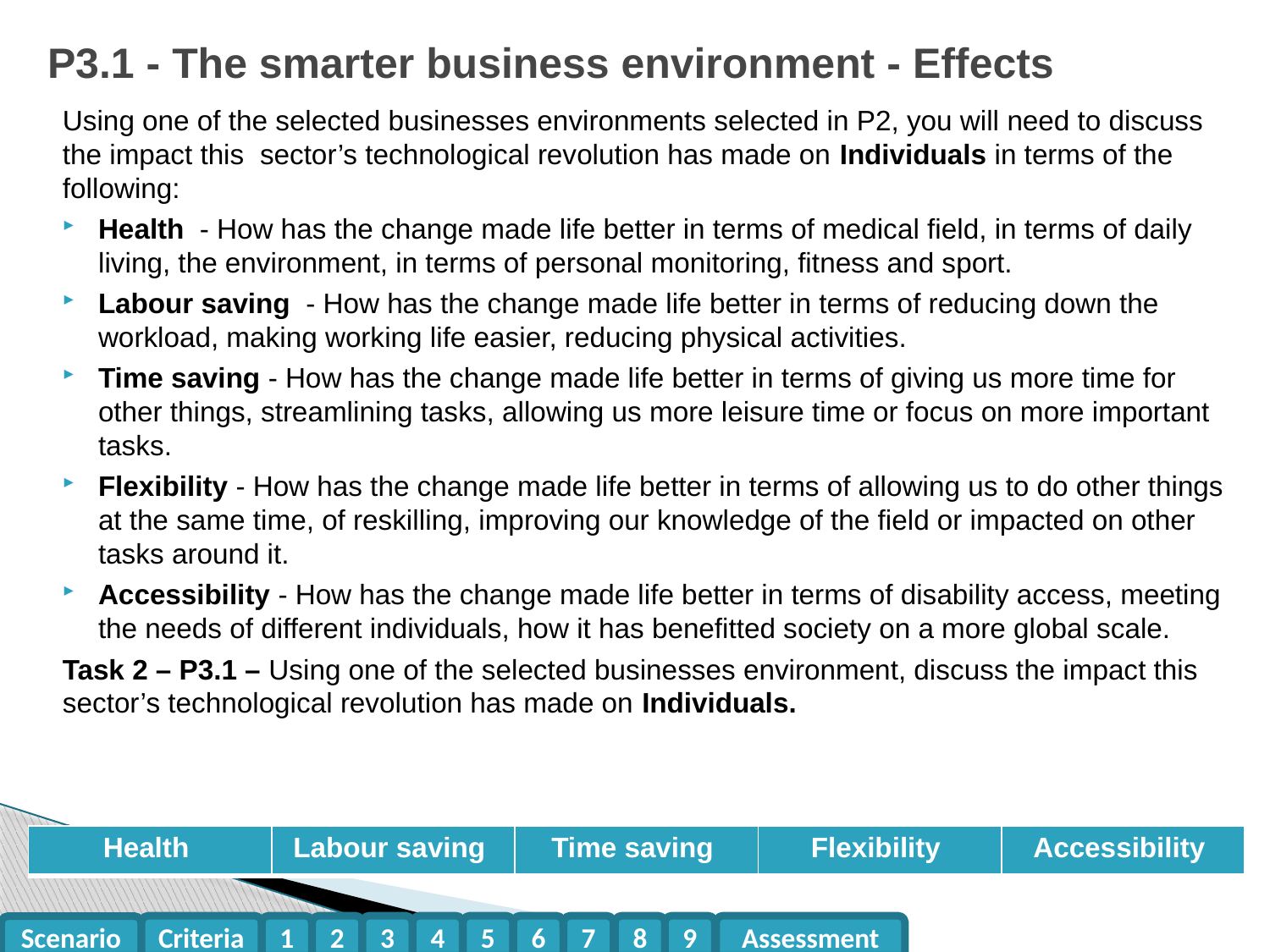

# P3.1 - The smarter business environment - Effects
Using one of the selected businesses environments selected in P2, you will need to discuss the impact this  sector’s technological revolution has made on Individuals in terms of the following:
Health  - How has the change made life better in terms of medical field, in terms of daily living, the environment, in terms of personal monitoring, fitness and sport.
Labour saving  - How has the change made life better in terms of reducing down the workload, making working life easier, reducing physical activities.
Time saving - How has the change made life better in terms of giving us more time for other things, streamlining tasks, allowing us more leisure time or focus on more important tasks.
Flexibility - How has the change made life better in terms of allowing us to do other things at the same time, of reskilling, improving our knowledge of the field or impacted on other tasks around it.
Accessibility - How has the change made life better in terms of disability access, meeting the needs of different individuals, how it has benefitted society on a more global scale.
Task 2 – P3.1 – Using one of the selected businesses environment, discuss the impact this sector’s technological revolution has made on Individuals.

| Health | Labour saving | Time saving | Flexibility | Accessibility |
| --- | --- | --- | --- | --- |